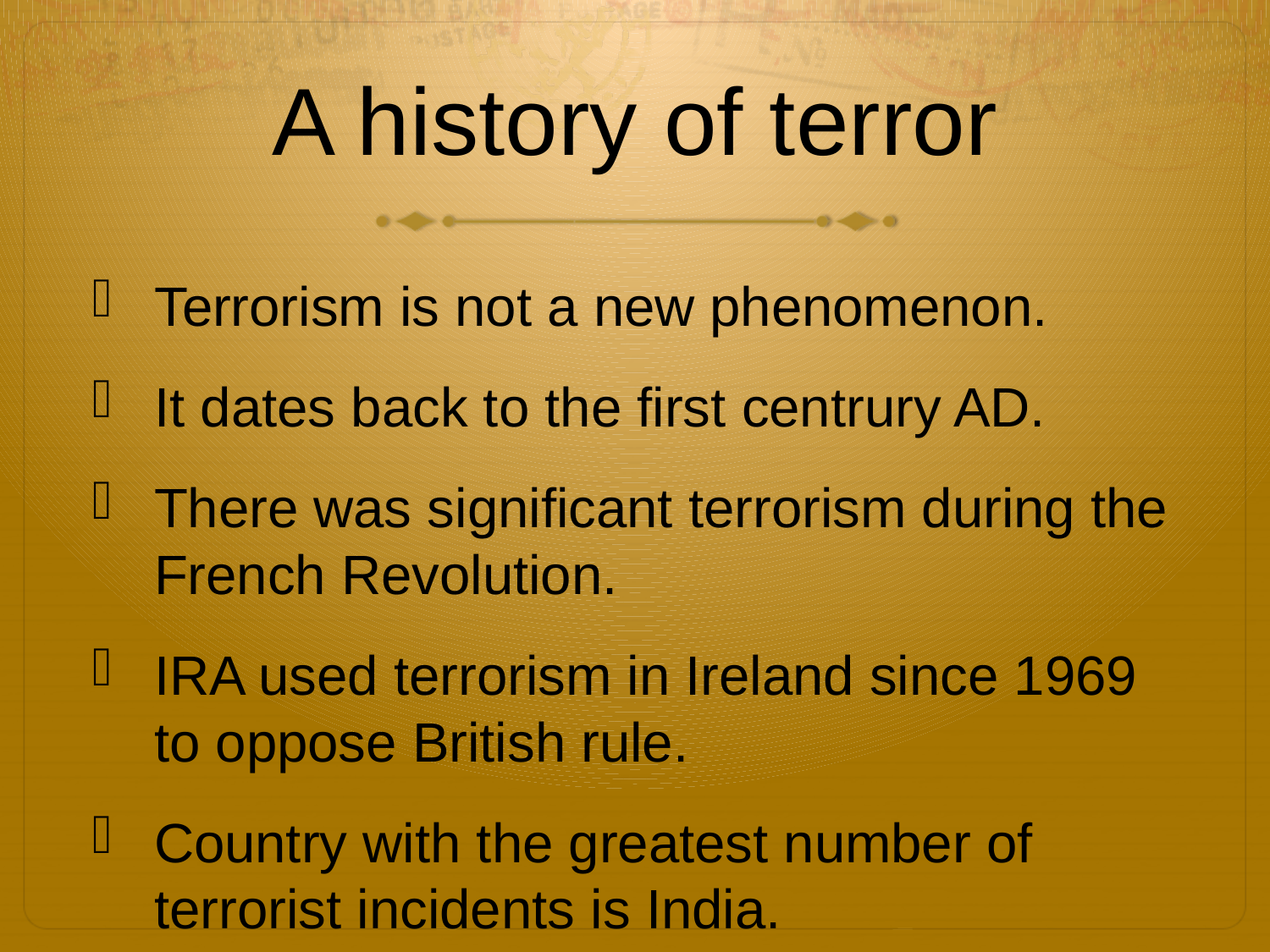

# A history of terror
Terrorism is not a new phenomenon.
It dates back to the first centrury AD.
There was significant terrorism during the French Revolution.
IRA used terrorism in Ireland since 1969 to oppose British rule.
Country with the greatest number of terrorist incidents is India.